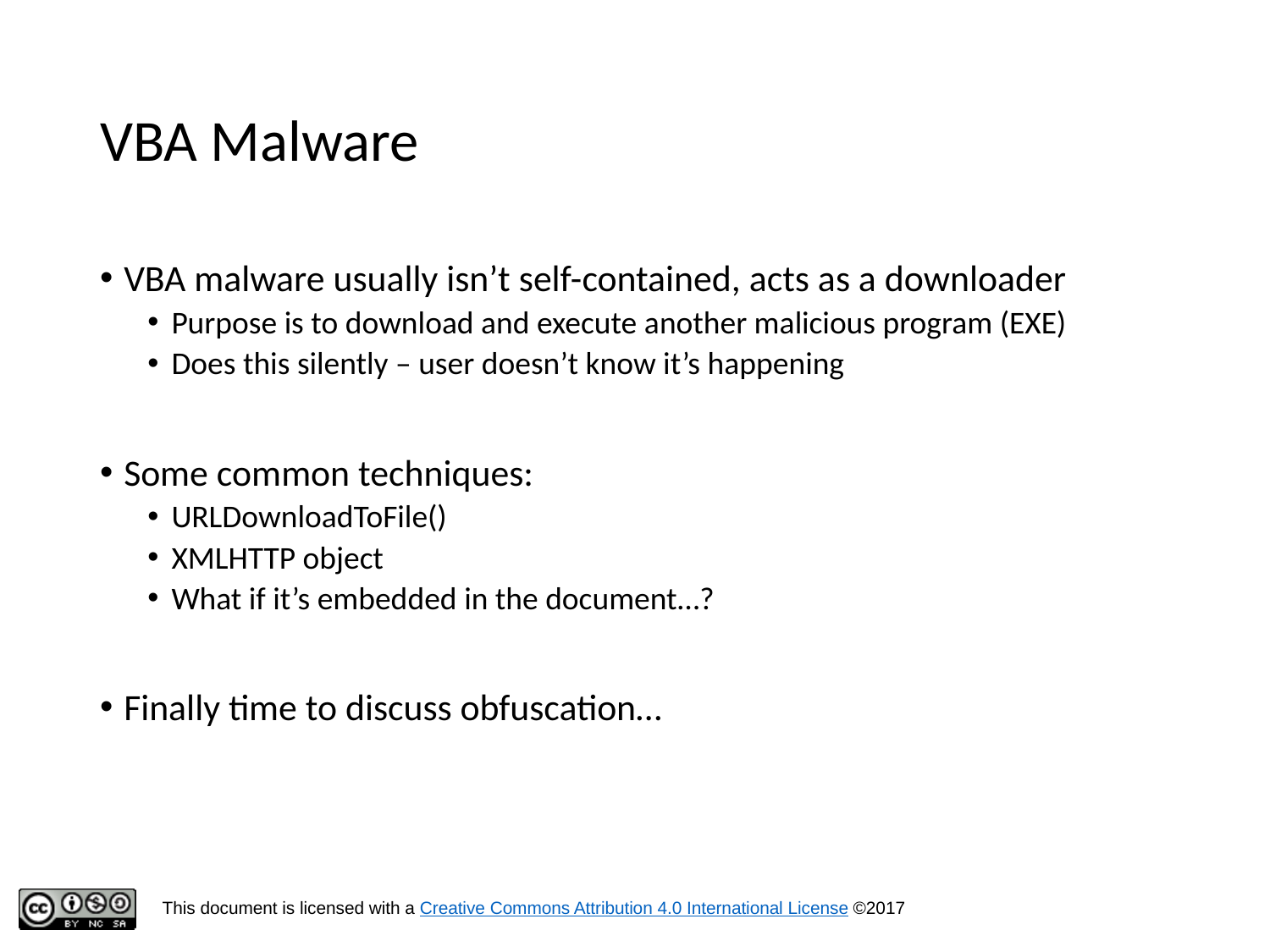

# VBA Malware
VBA malware usually isn’t self-contained, acts as a downloader
Purpose is to download and execute another malicious program (EXE)
Does this silently – user doesn’t know it’s happening

Some common techniques:
URLDownloadToFile()
XMLHTTP object
What if it’s embedded in the document…?

Finally time to discuss obfuscation…